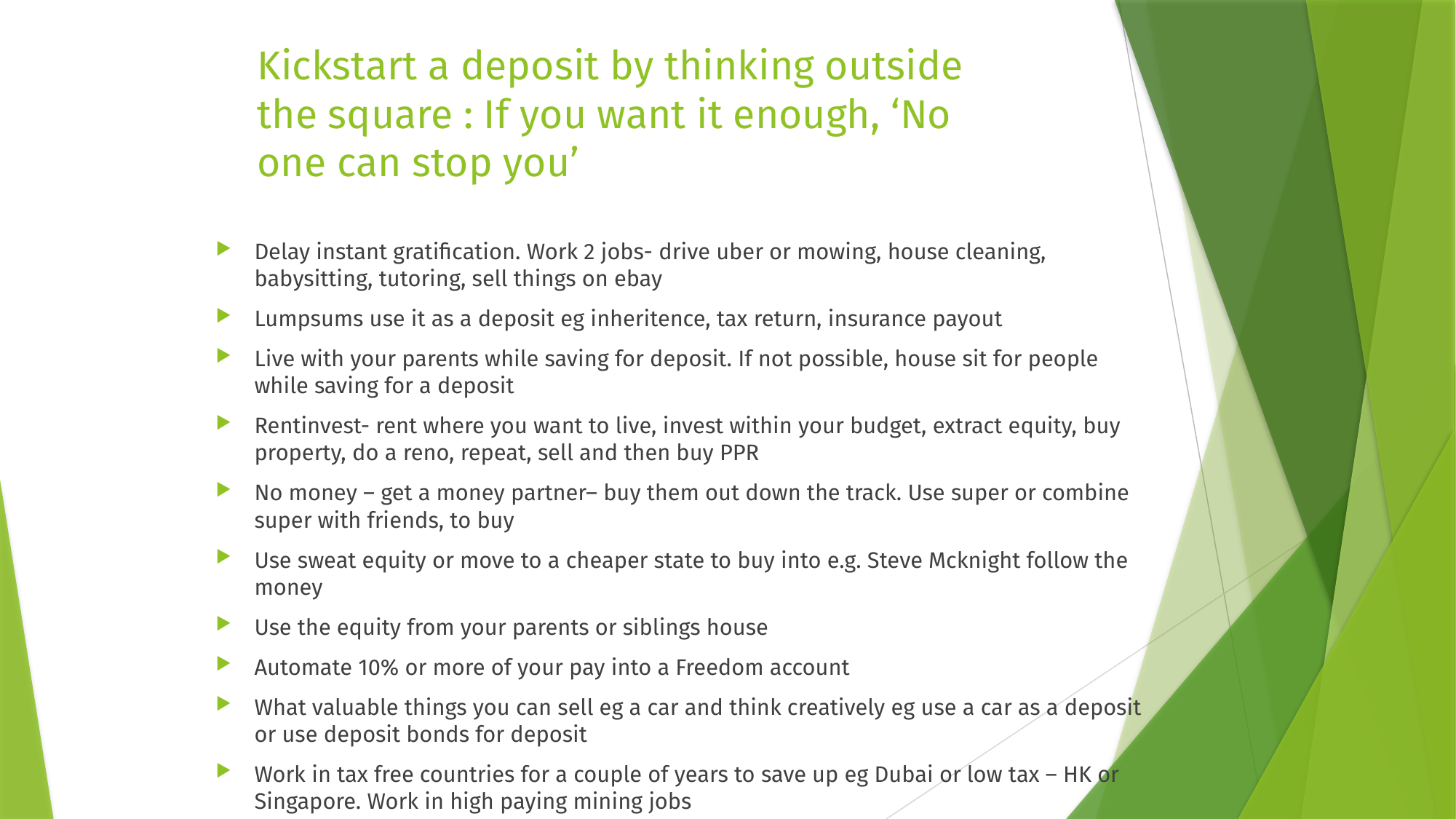

# Kickstart a deposit by thinking outside the square : If you want it enough, ‘No one can stop you’

Delay instant gratification. Work 2 jobs- drive uber or mowing, house cleaning, babysitting, tutoring, sell things on ebay
Lumpsums use it as a deposit eg inheritence, tax return, insurance payout
Live with your parents while saving for deposit. If not possible, house sit for people while saving for a deposit
Rentinvest- rent where you want to live, invest within your budget, extract equity, buy  property, do a reno, repeat, sell and then buy PPR
No money – get a money partner– buy them out down the track. Use super or combine super with friends, to buy
Use sweat equity or move to a cheaper state to buy into e.g. Steve Mcknight follow the money
Use the equity from your parents or siblings house
Automate 10% or more of your pay into a Freedom account
What valuable things you can sell eg a car and think creatively eg use a car as a deposit or use deposit bonds for deposit
Work in tax free countries for a couple of years to save up eg Dubai or low tax – HK or Singapore. Work in high paying mining jobs